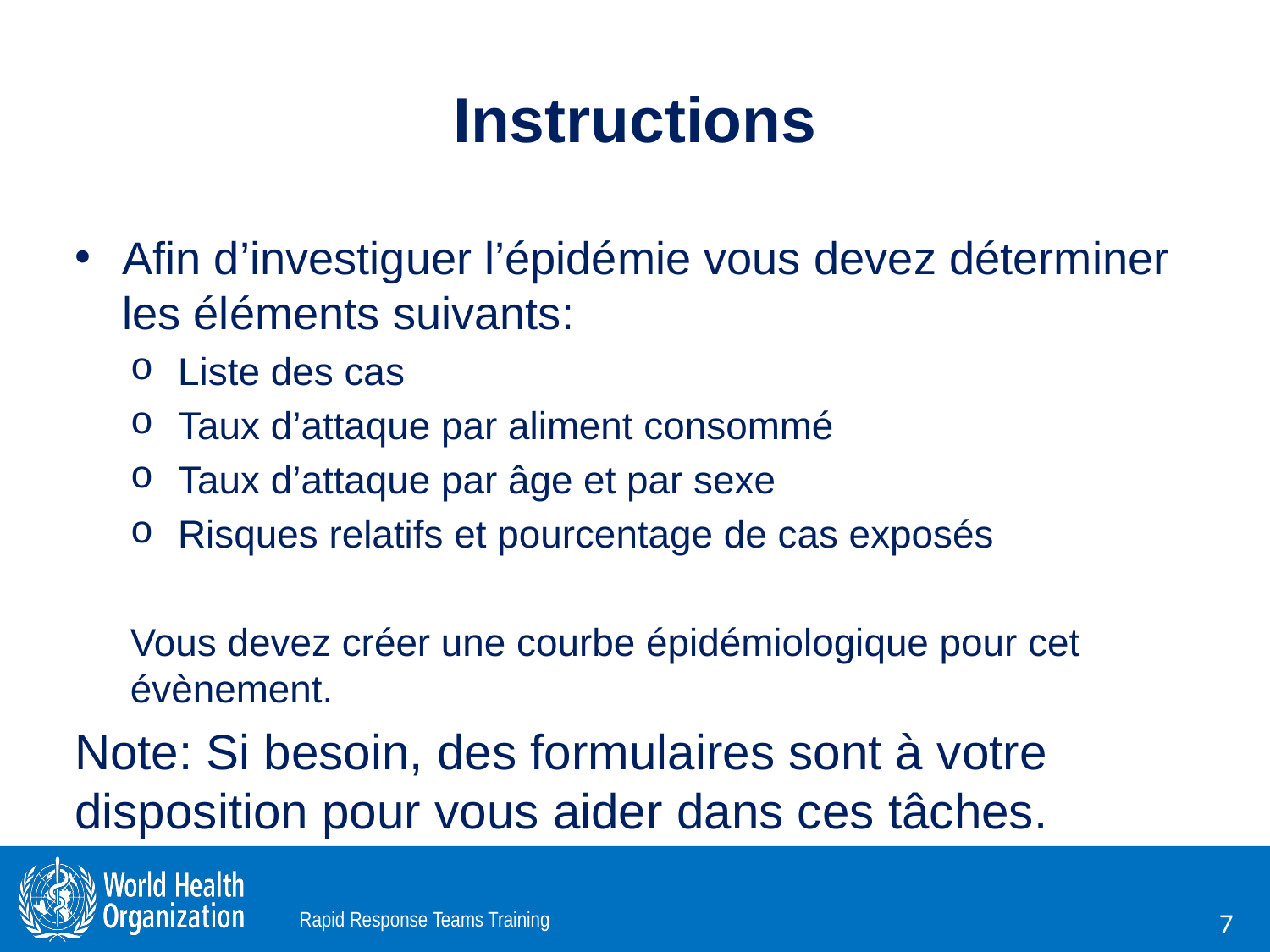

# Instructions
Afin d’investiguer l’épidémie vous devez déterminer les éléments suivants:
Liste des cas
Taux d’attaque par aliment consommé
Taux d’attaque par âge et par sexe
Risques relatifs et pourcentage de cas exposés

Vous devez créer une courbe épidémiologique pour cet évènement.
Note: Si besoin, des formulaires sont à votre disposition pour vous aider dans ces tâches.